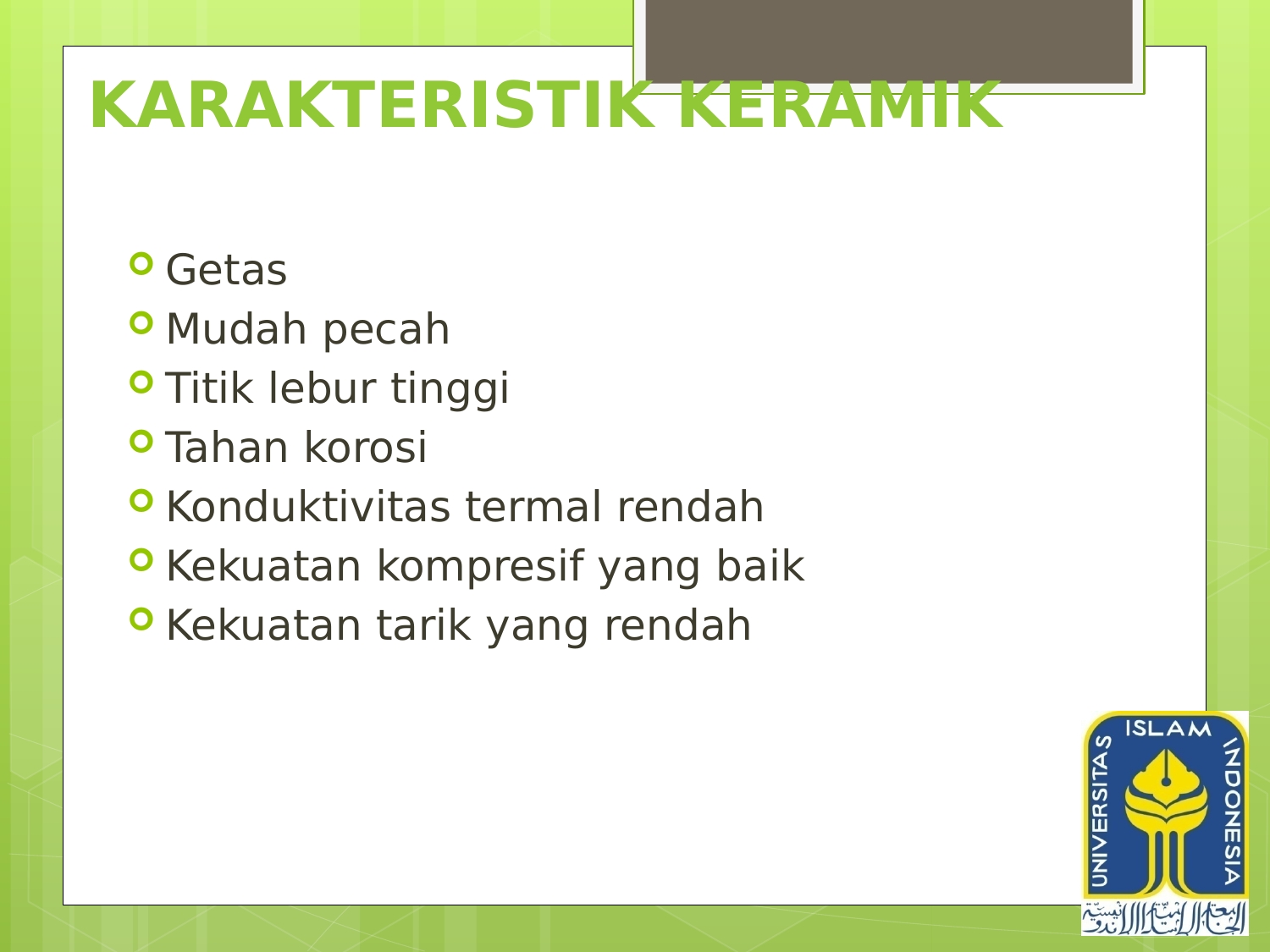

# Karakteristik keramik
Getas
Mudah pecah
Titik lebur tinggi
Tahan korosi
Konduktivitas termal rendah
Kekuatan kompresif yang baik
Kekuatan tarik yang rendah